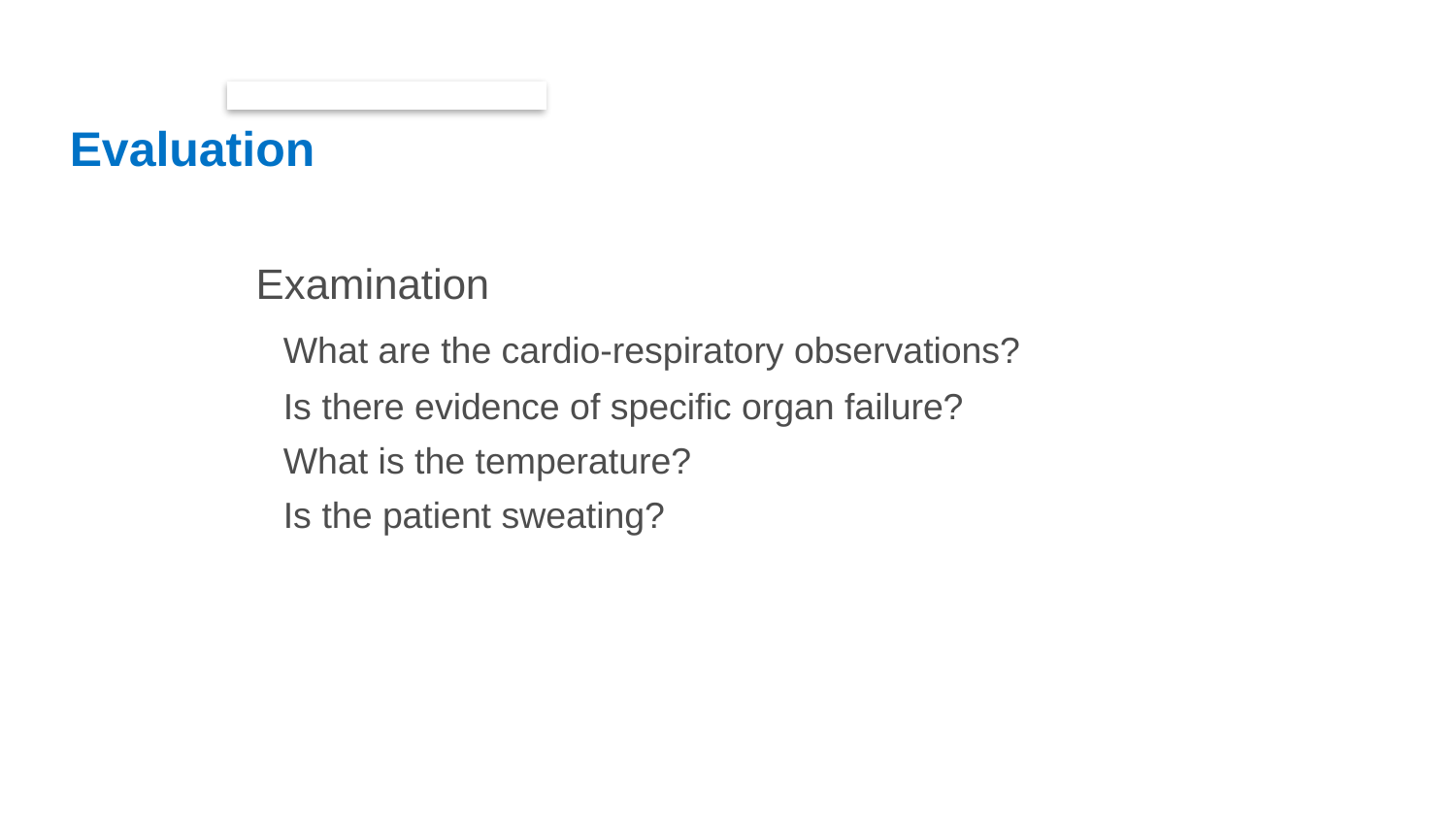

# Evaluation
Examination
	What are the cardio-respiratory observations?
	Is there evidence of specific organ failure?
	What is the temperature?
	Is the patient sweating?